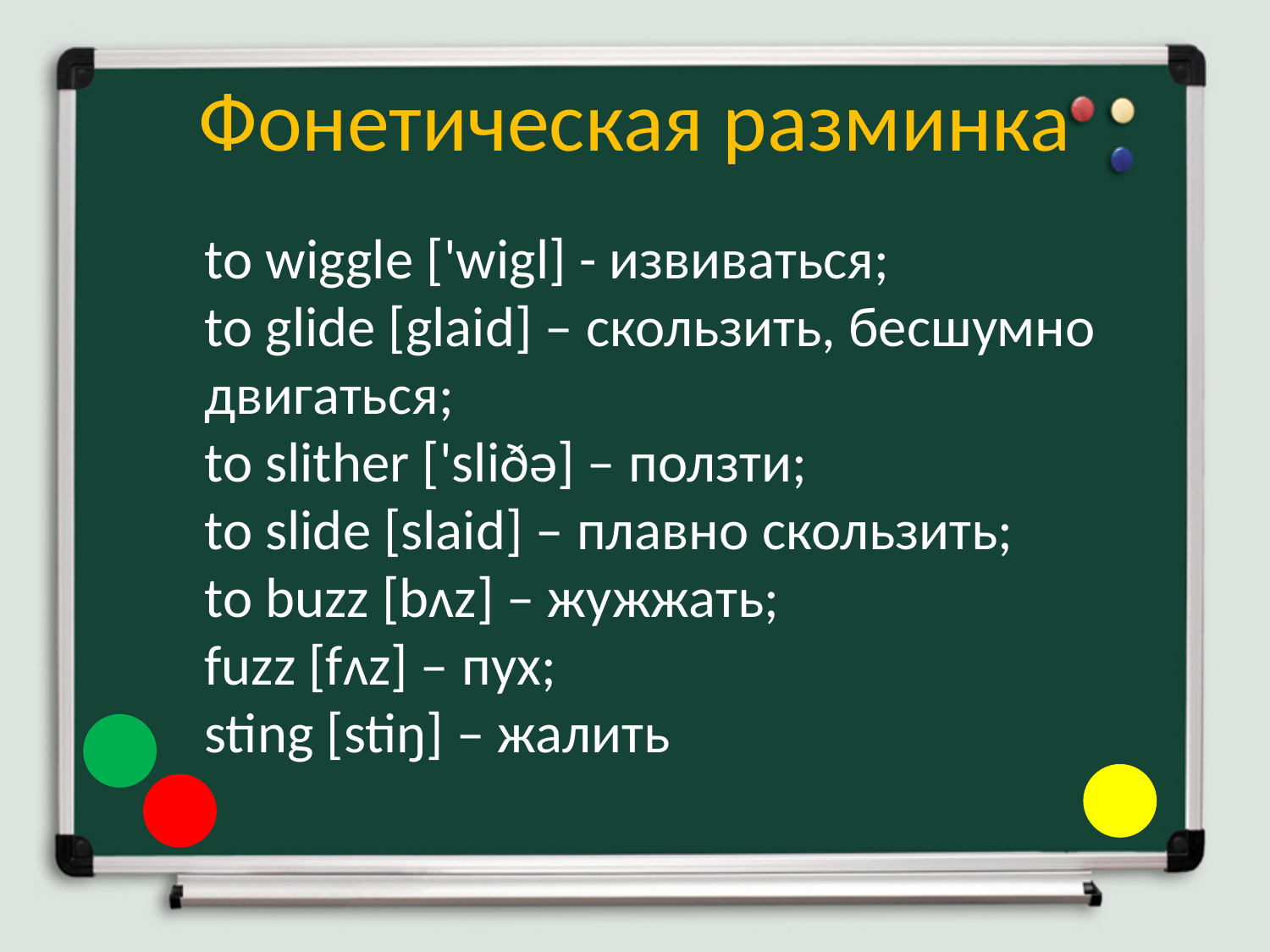

# Фонетическая разминка
     	to wiggle ['wigl] - извиваться;
	to glide [glaid] – скользить, бесшумно 	двигаться;
	to slither ['sliðə] – ползти;
	to slide [slaid] – плавно скользить;
	to buzz [bʌz] – жужжать;
	fuzz [fʌz] – пух;
	sting [stiŋ] – жалить